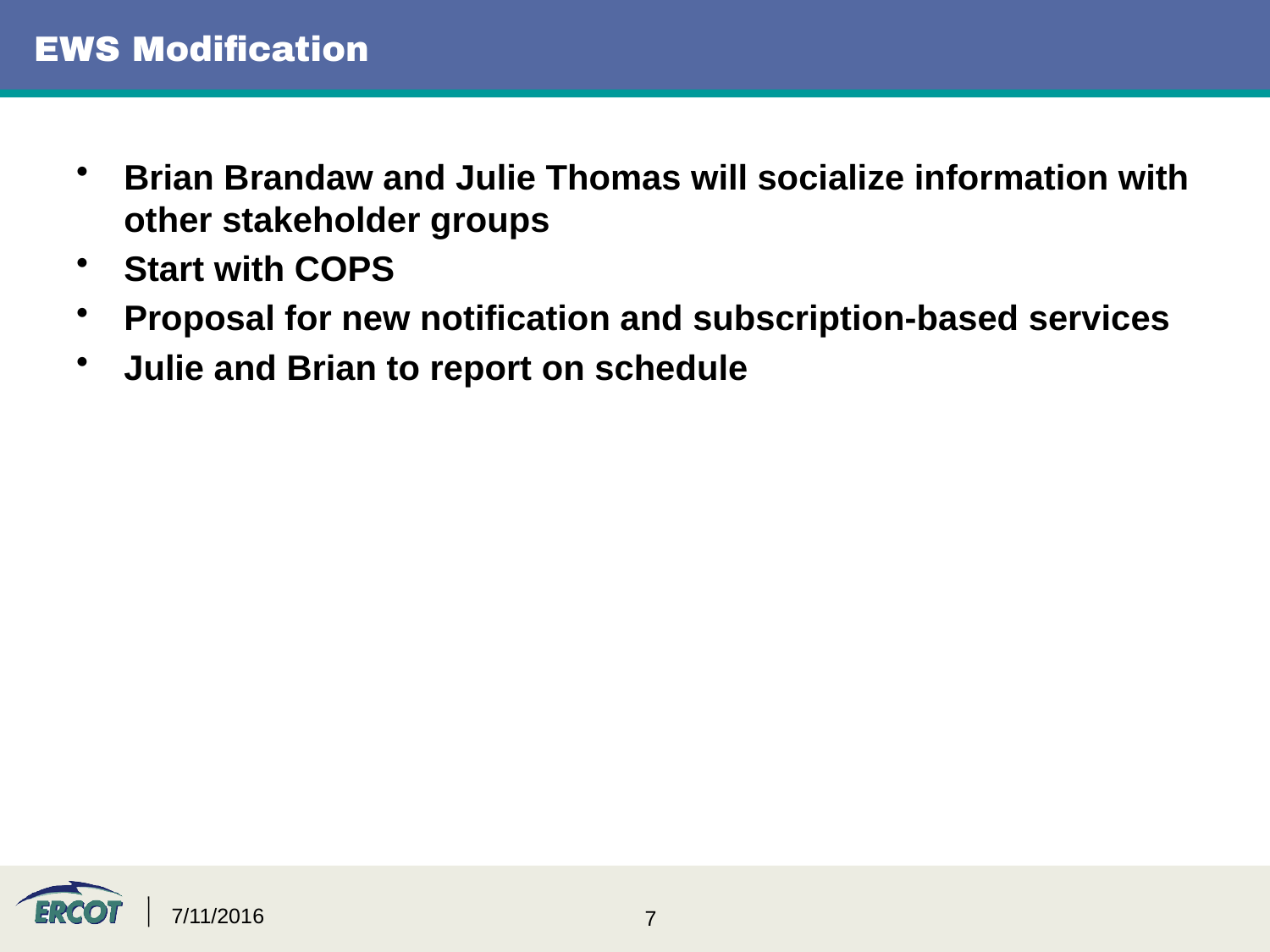

# EWS Modification
Brian Brandaw and Julie Thomas will socialize information with other stakeholder groups
Start with COPS
Proposal for new notification and subscription-based services
Julie and Brian to report on schedule
7/11/2016